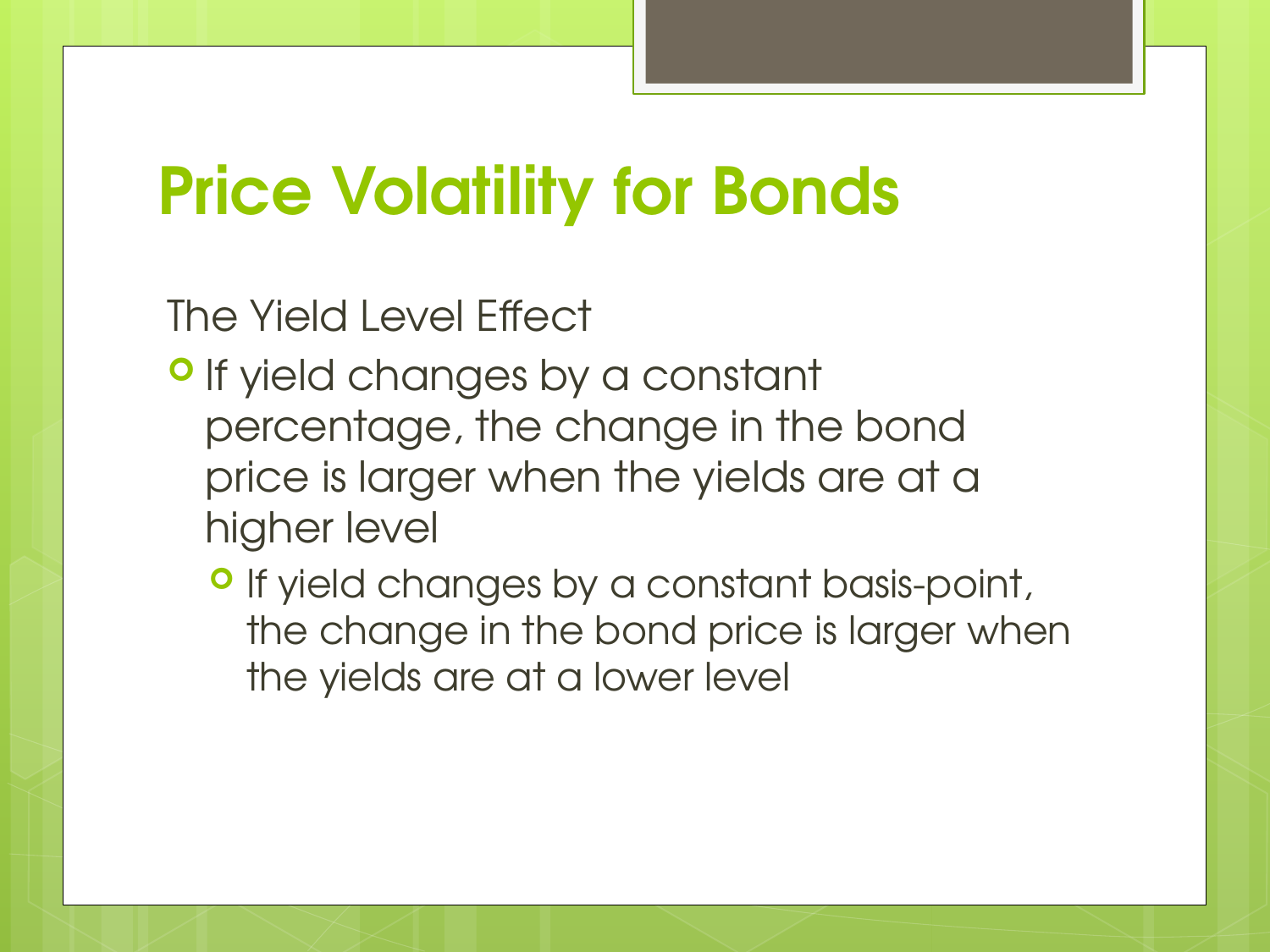

# Price Volatility for Bonds
The Yield Level Effect
If yield changes by a constant percentage, the change in the bond price is larger when the yields are at a higher level
If yield changes by a constant basis-point, the change in the bond price is larger when the yields are at a lower level